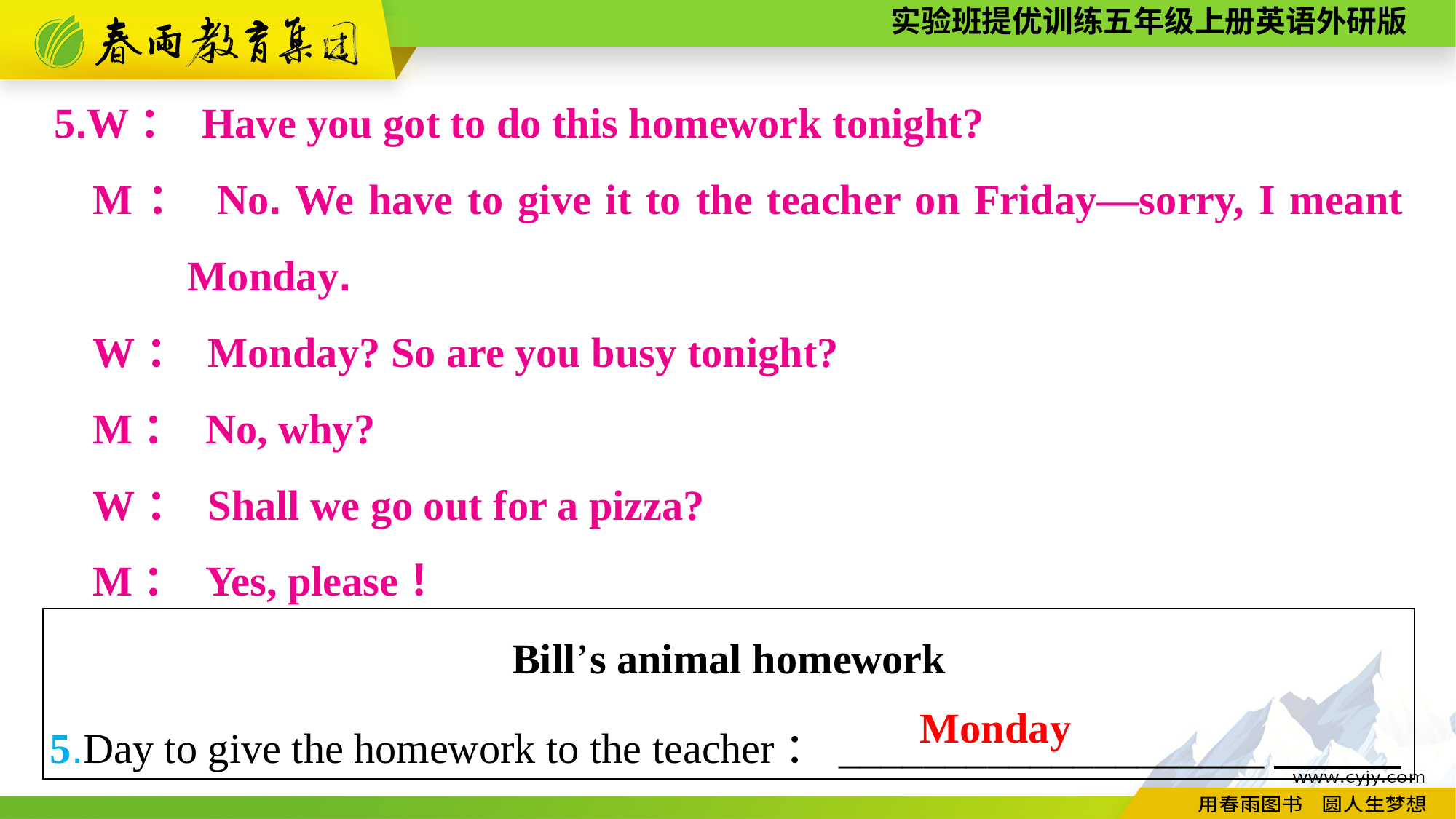

5.W： Have you got to do this homework tonight?
M： No. We have to give it to the teacher on Friday—sorry, I meant Monday.
W： Monday? So are you busy tonight?
M： No, why?
W： Shall we go out for a pizza?
M： Yes, please！
| Bill’s animal homework 5.Day to give the homework to the teacher：\_\_\_\_\_\_\_\_\_\_\_\_\_\_\_\_\_\_\_\_ |
| --- |
Monday